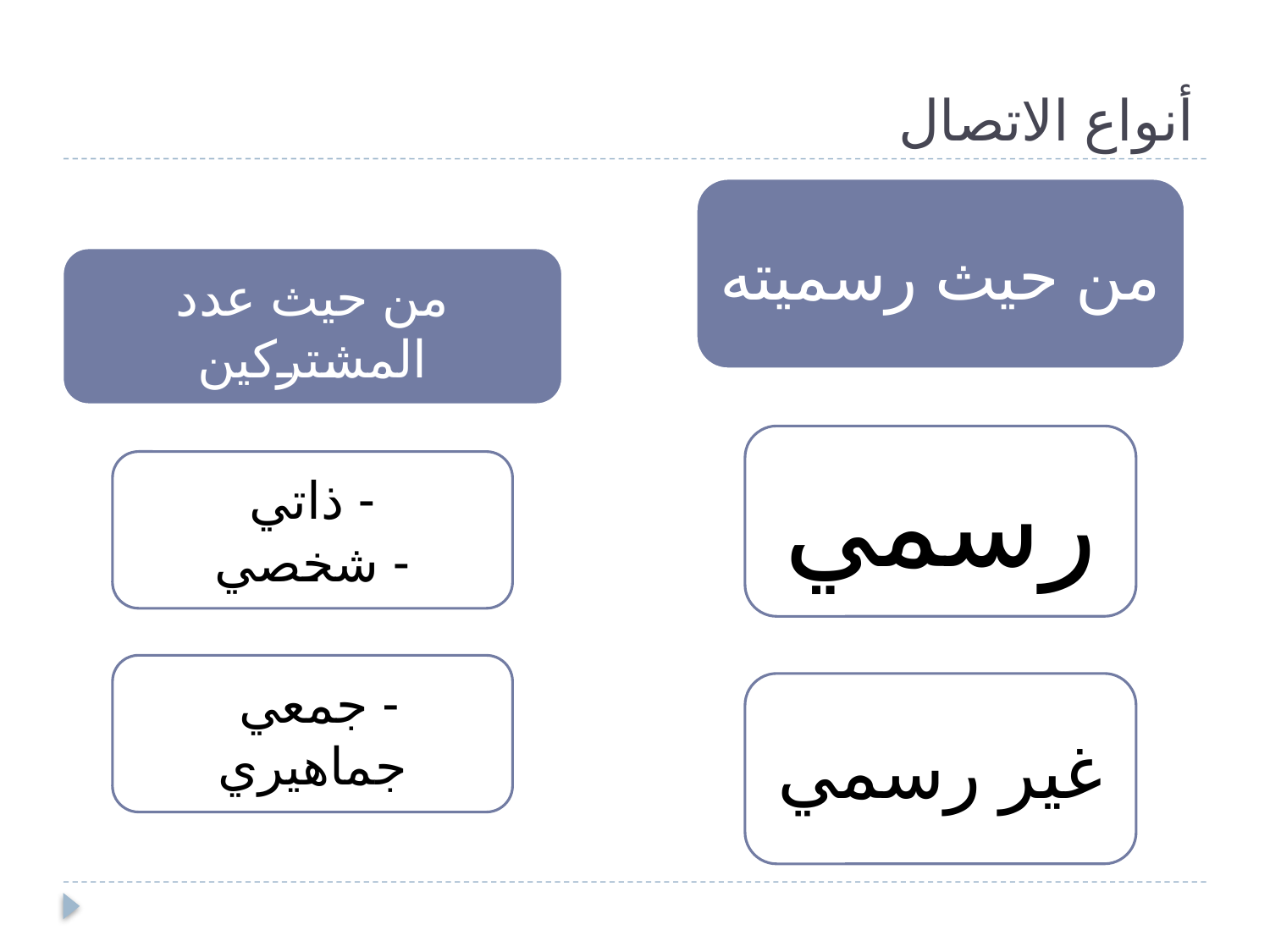

# أنواع الاتصال
من حيث رسميته
رسمي
غير رسمي
- ذاتي
- جمعي
جماهيري